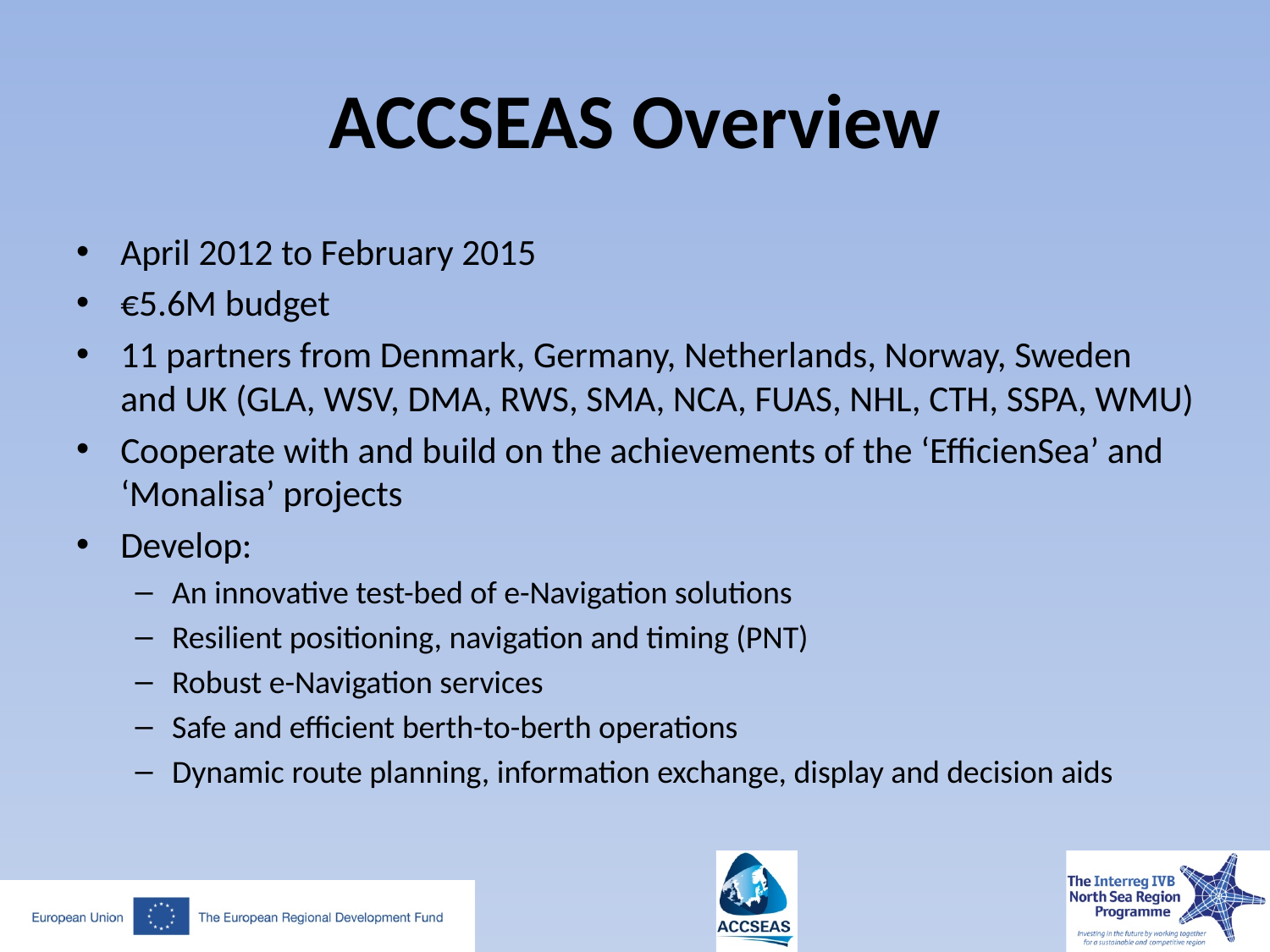

# ACCSEAS Overview
April 2012 to February 2015
€5.6M budget
11 partners from Denmark, Germany, Netherlands, Norway, Sweden and UK (GLA, WSV, DMA, RWS, SMA, NCA, FUAS, NHL, CTH, SSPA, WMU)
Cooperate with and build on the achievements of the ‘EfficienSea’ and ‘Monalisa’ projects
Develop:
An innovative test-bed of e-Navigation solutions
Resilient positioning, navigation and timing (PNT)
Robust e-Navigation services
Safe and efficient berth-to-berth operations
Dynamic route planning, information exchange, display and decision aids